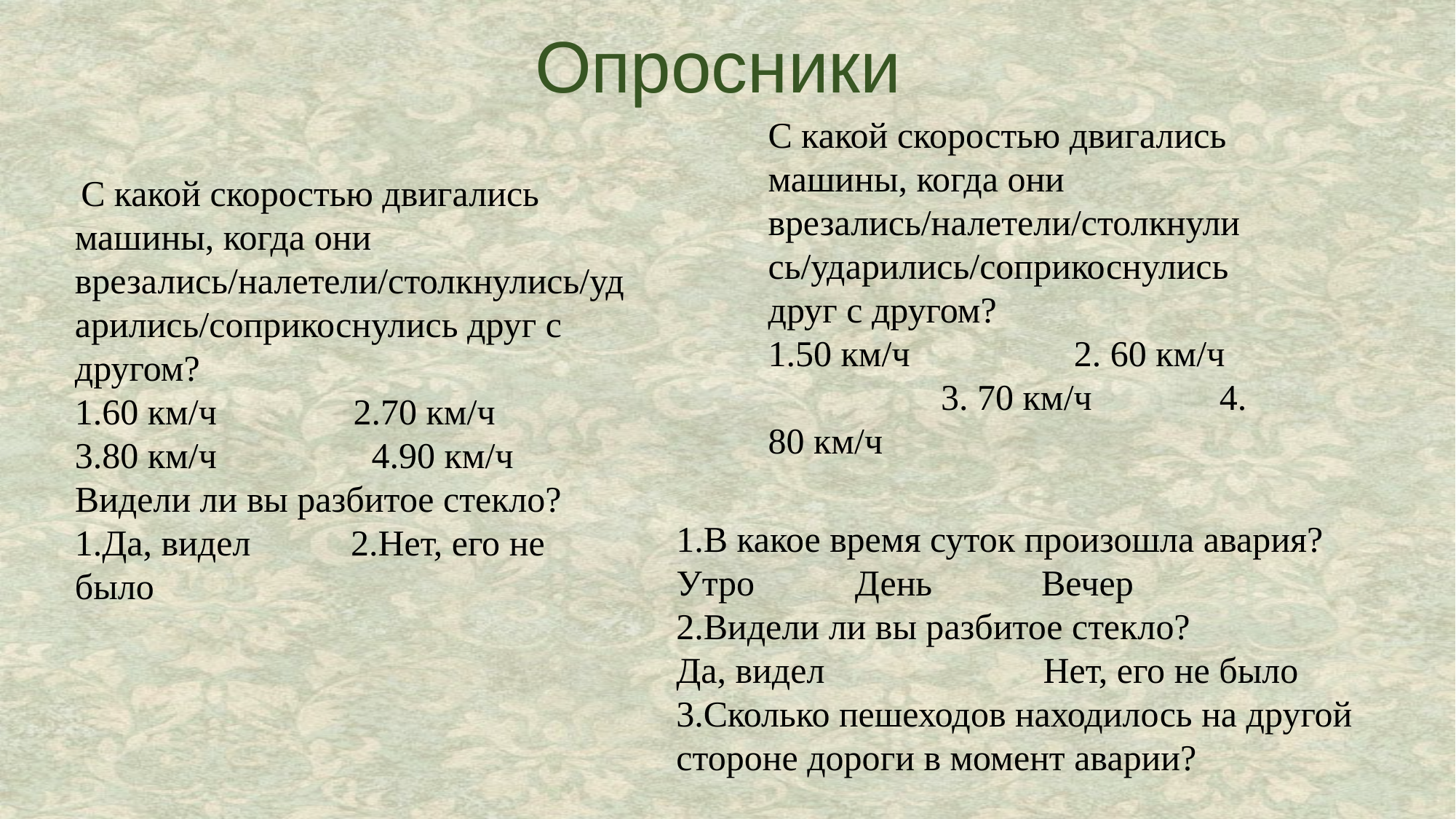

Опросники
С какой скоростью двигались машины, когда они врезались/налетели/столкнулись/ударились/соприкоснулись друг с другом?
1.50 км/ч                  2. 60 км/ч                      3. 70 км/ч              4. 80 км/ч
 С какой скоростью двигались машины, когда они врезались/налетели/столкнулись/ударились/соприкоснулись друг с другом?
1.60 км/ч               2.70 км/ч                3.80 км/ч                 4.90 км/ч
Видели ли вы разбитое стекло?
1.Да, видел           2.Нет, его не было

1.В какое время суток произошла авария?
Утро           День            Вечер
2.Видели ли вы разбитое стекло?
Да, видел                        Нет, его не было
3.Сколько пешеходов находилось на другой стороне дороги в момент аварии?